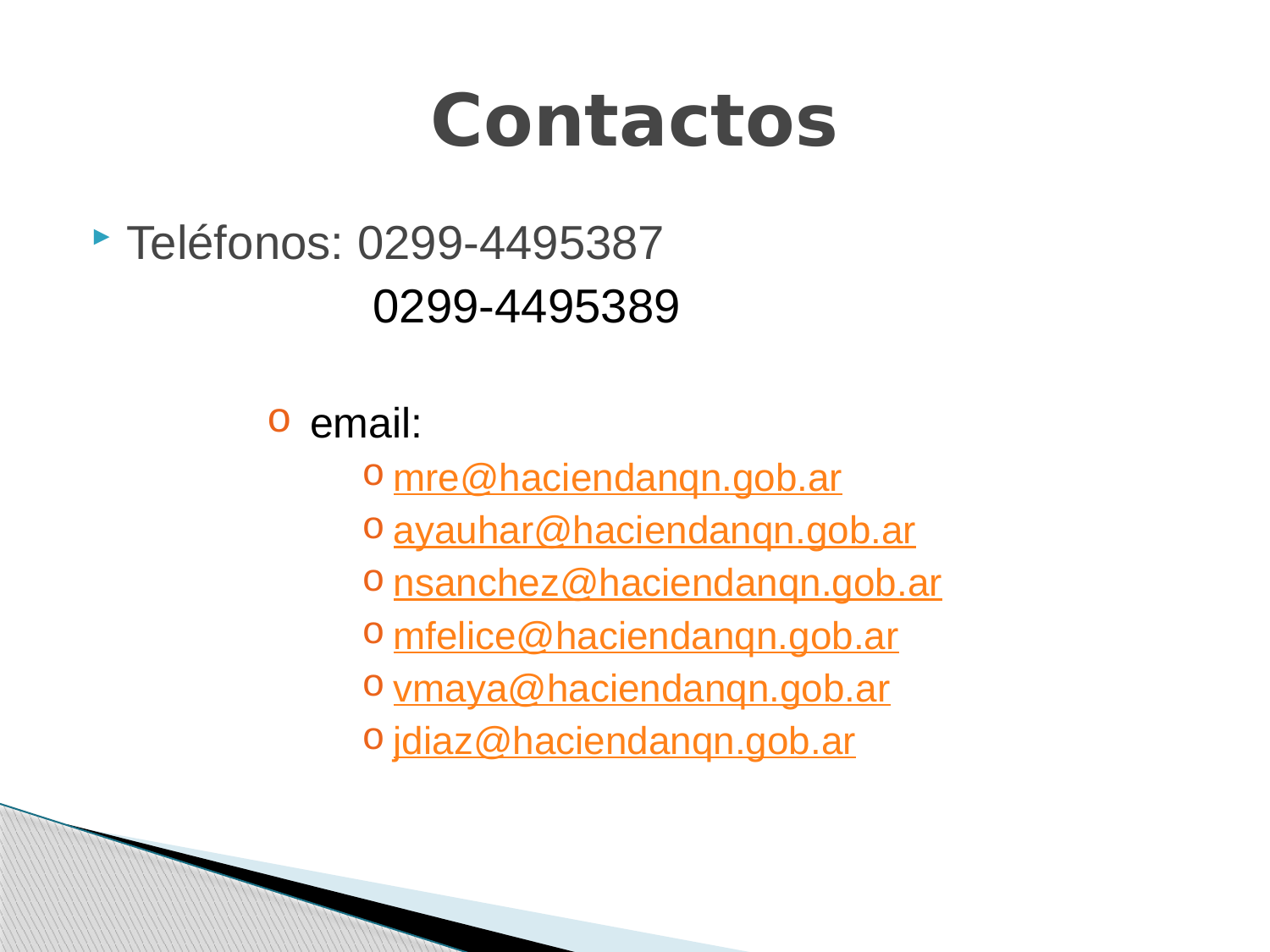

# Contactos
Teléfonos: 0299-4495387
         0299-4495389

 email:
mre@haciendanqn.gob.ar
ayauhar@haciendanqn.gob.ar
nsanchez@haciendanqn.gob.ar
mfelice@haciendanqn.gob.ar
vmaya@haciendanqn.gob.ar
jdiaz@haciendanqn.gob.ar